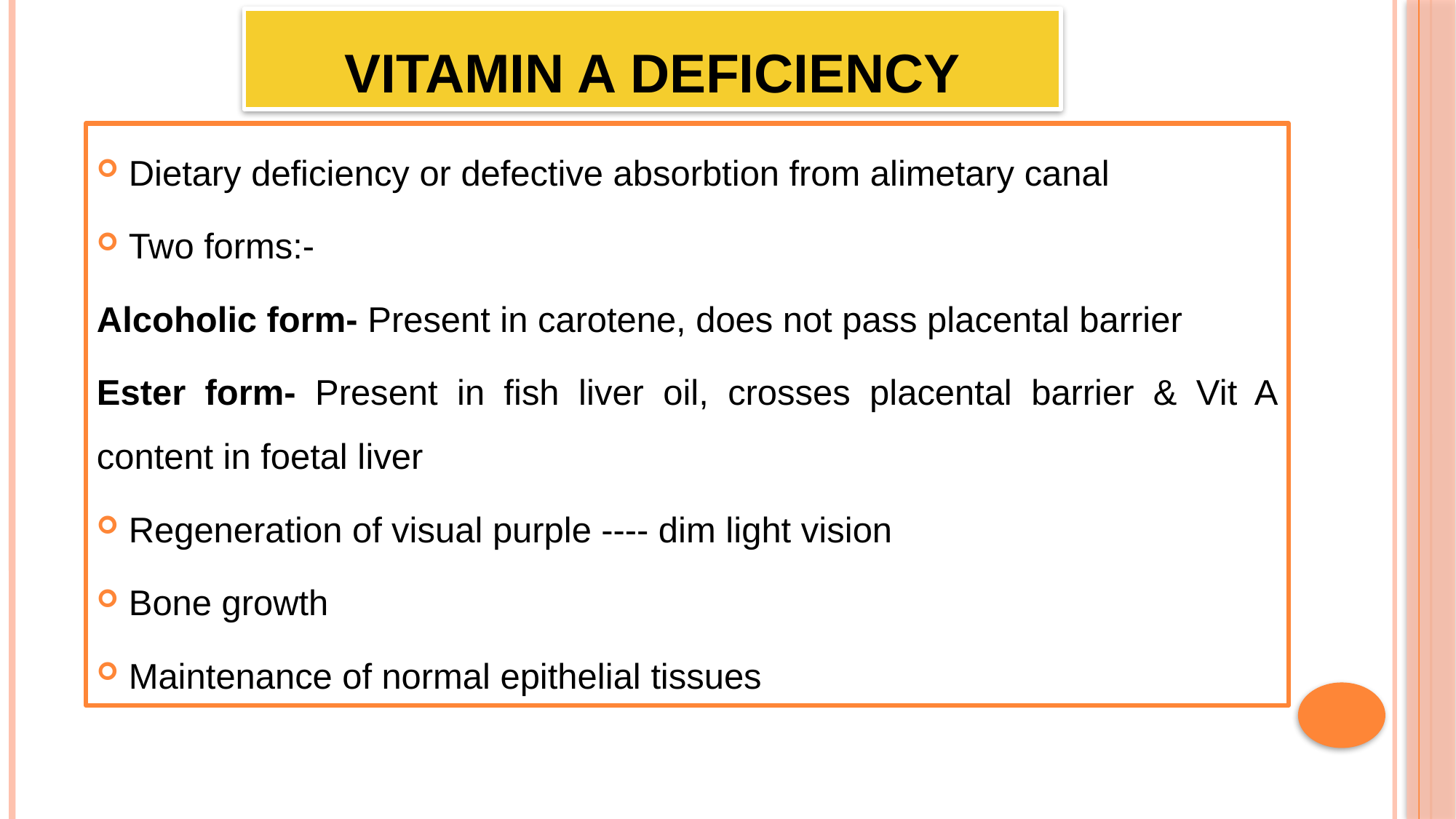

VITAMIN A DEFICIENCY
Dietary deficiency or defective absorbtion from alimetary canal
Two forms:-
Alcoholic form- Present in carotene, does not pass placental barrier
Ester form- Present in fish liver oil, crosses placental barrier & Vit A content in foetal liver
Regeneration of visual purple ---- dim light vision
Bone growth
Maintenance of normal epithelial tissues